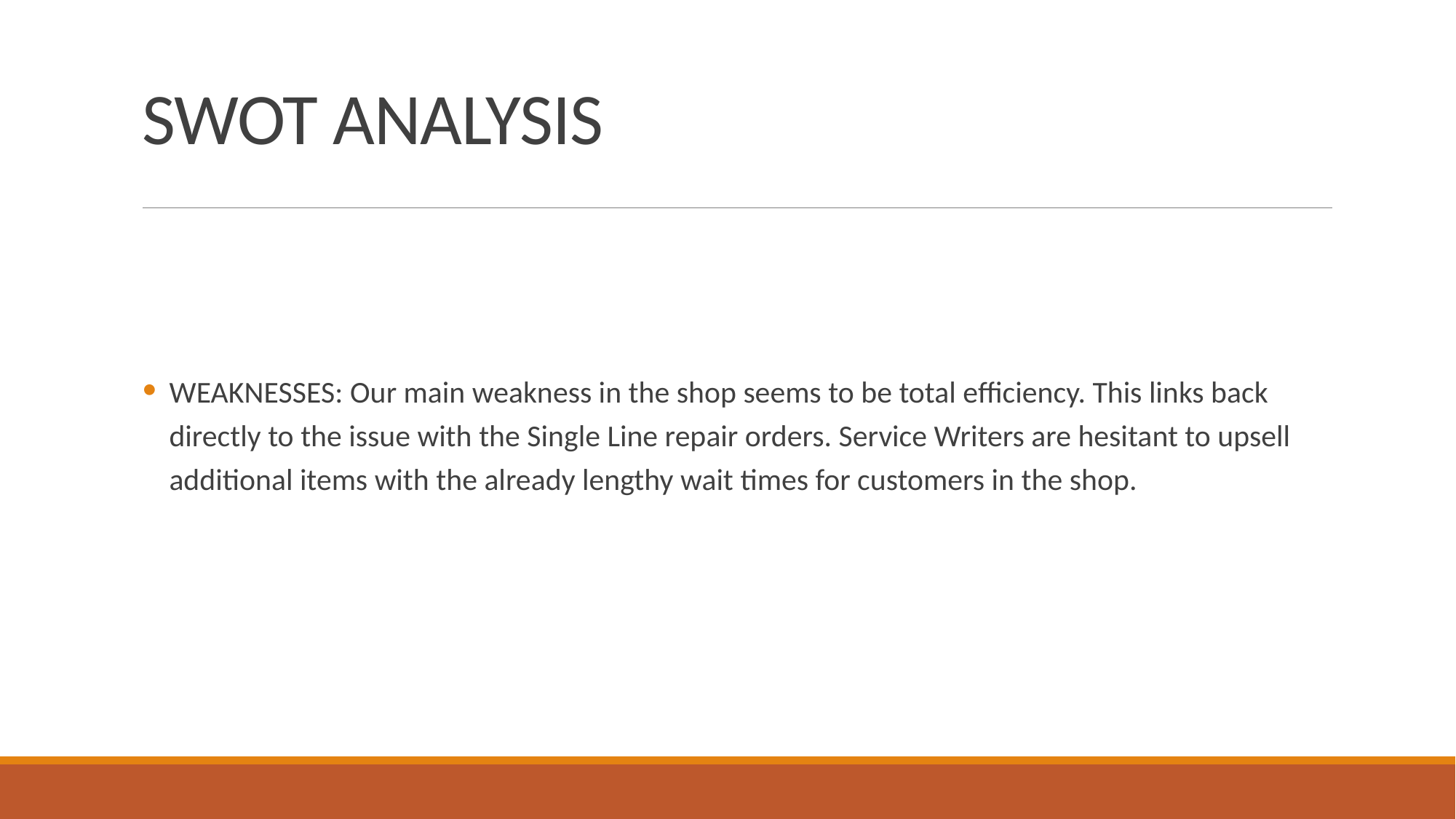

# SWOT ANALYSIS
WEAKNESSES: Our main weakness in the shop seems to be total efficiency. This links back directly to the issue with the Single Line repair orders. Service Writers are hesitant to upsell additional items with the already lengthy wait times for customers in the shop.